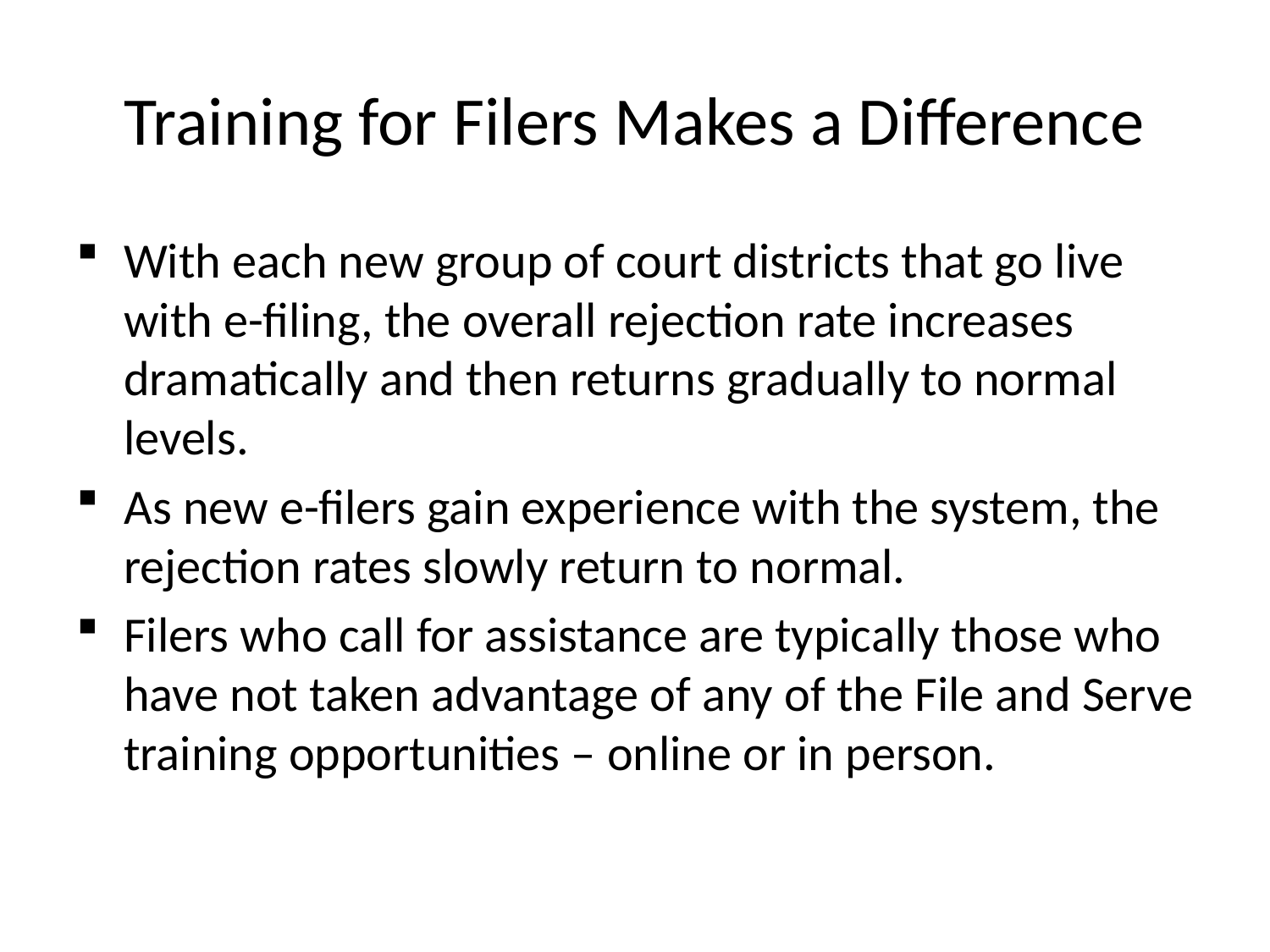

# Training for Filers Makes a Difference
With each new group of court districts that go live with e-filing, the overall rejection rate increases dramatically and then returns gradually to normal levels.
As new e-filers gain experience with the system, the rejection rates slowly return to normal.
Filers who call for assistance are typically those who have not taken advantage of any of the File and Serve training opportunities – online or in person.